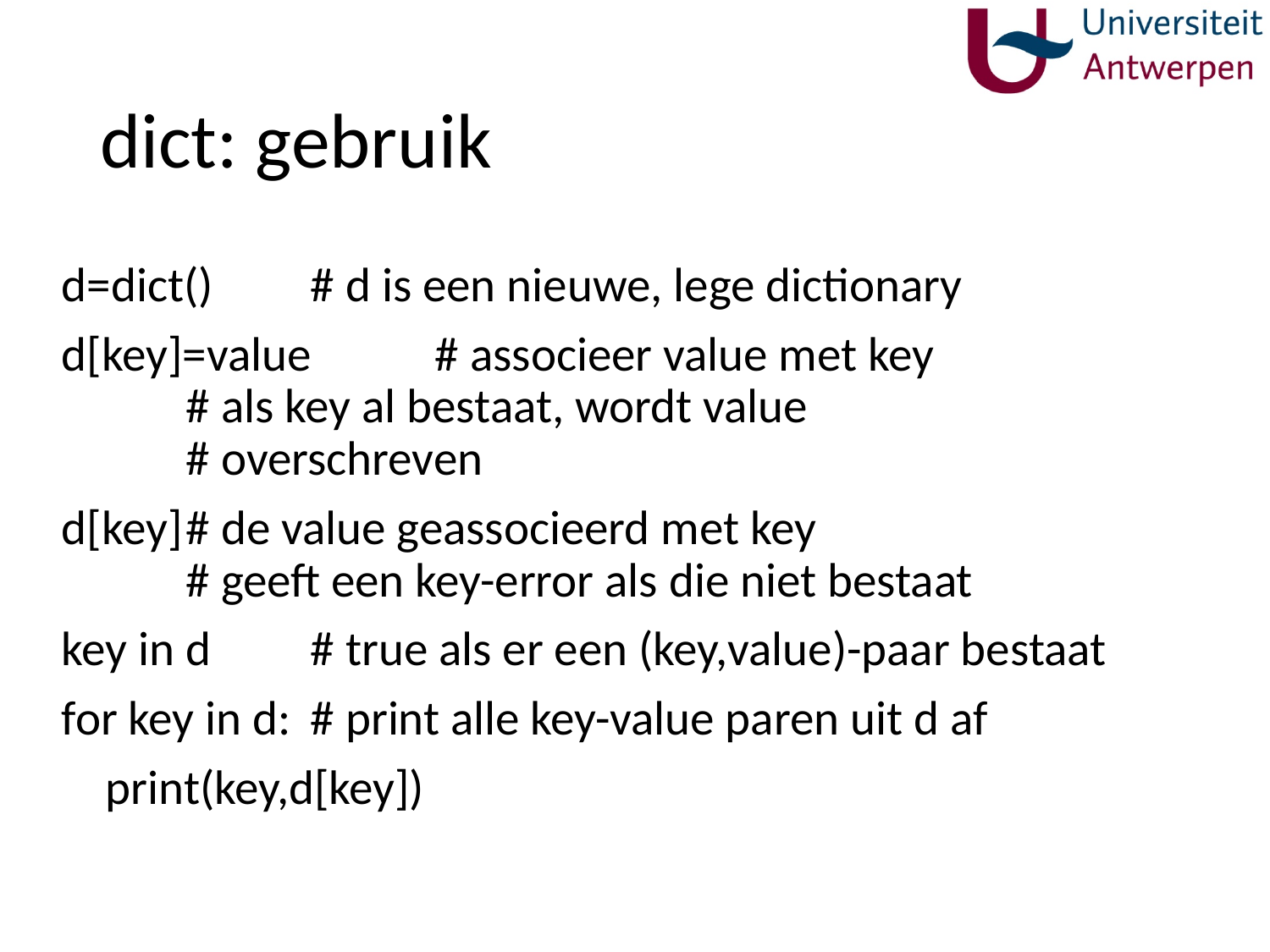

# dict: gebruik
d=dict()		# d is een nieuwe, lege dictionary
d[key]=value		# associeer value met key
			# als key al bestaat, wordt value
			# overschreven
d[key]			# de value geassocieerd met key
			# geeft een key-error als die niet bestaat
key in d		# true als er een (key,value)-paar bestaat
for key in d:		# print alle key-value paren uit d af
    print(key,d[key])